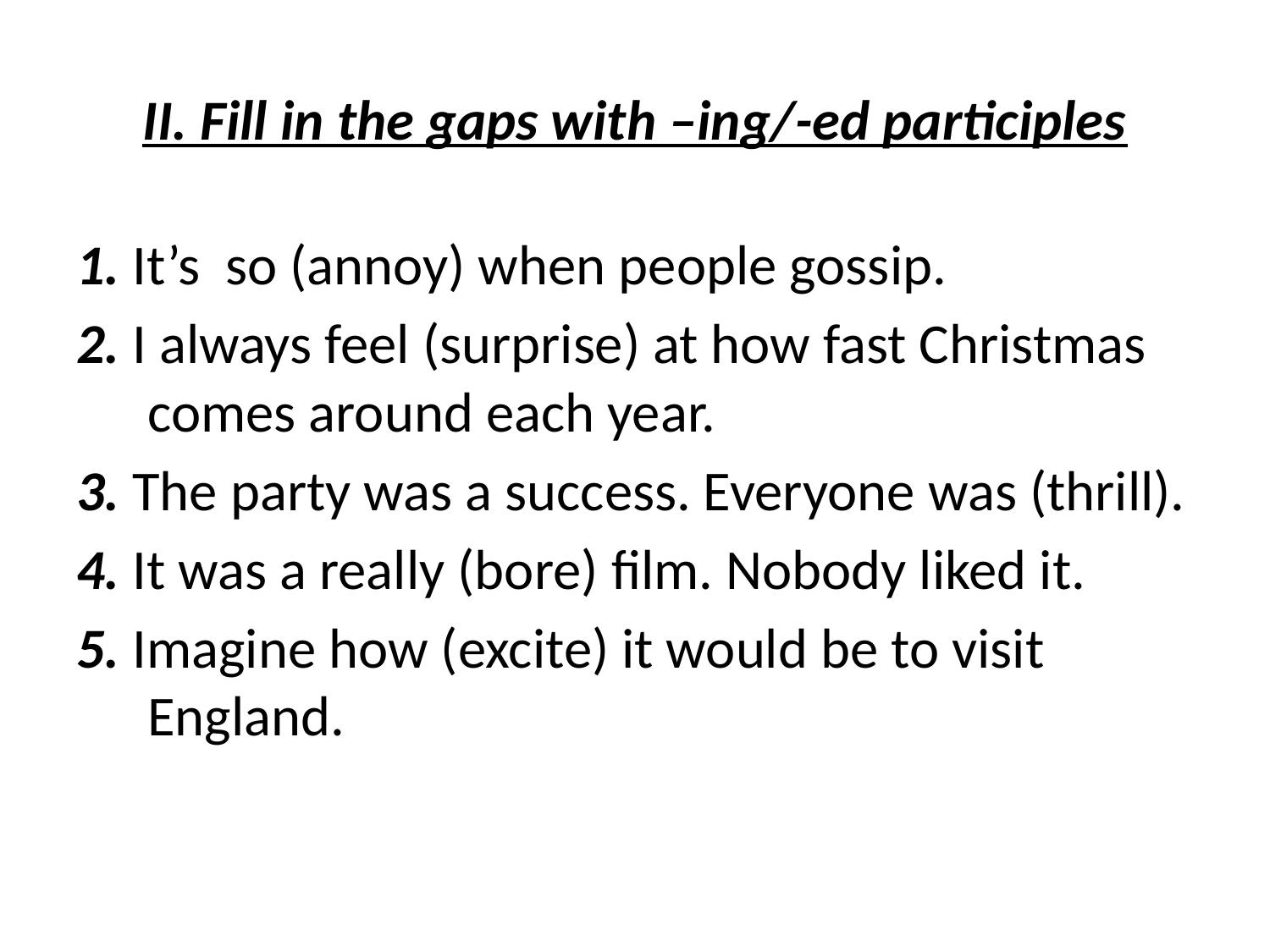

# II. Fill in the gaps with –ing/-ed participles
1. It’s  so (annoy) when people gossip.
2. I always feel (surprise) at how fast Christmas comes around each year.
3. The party was a success. Everyone was (thrill).
4. It was a really (bore) film. Nobody liked it.
5. Imagine how (excite) it would be to visit England.